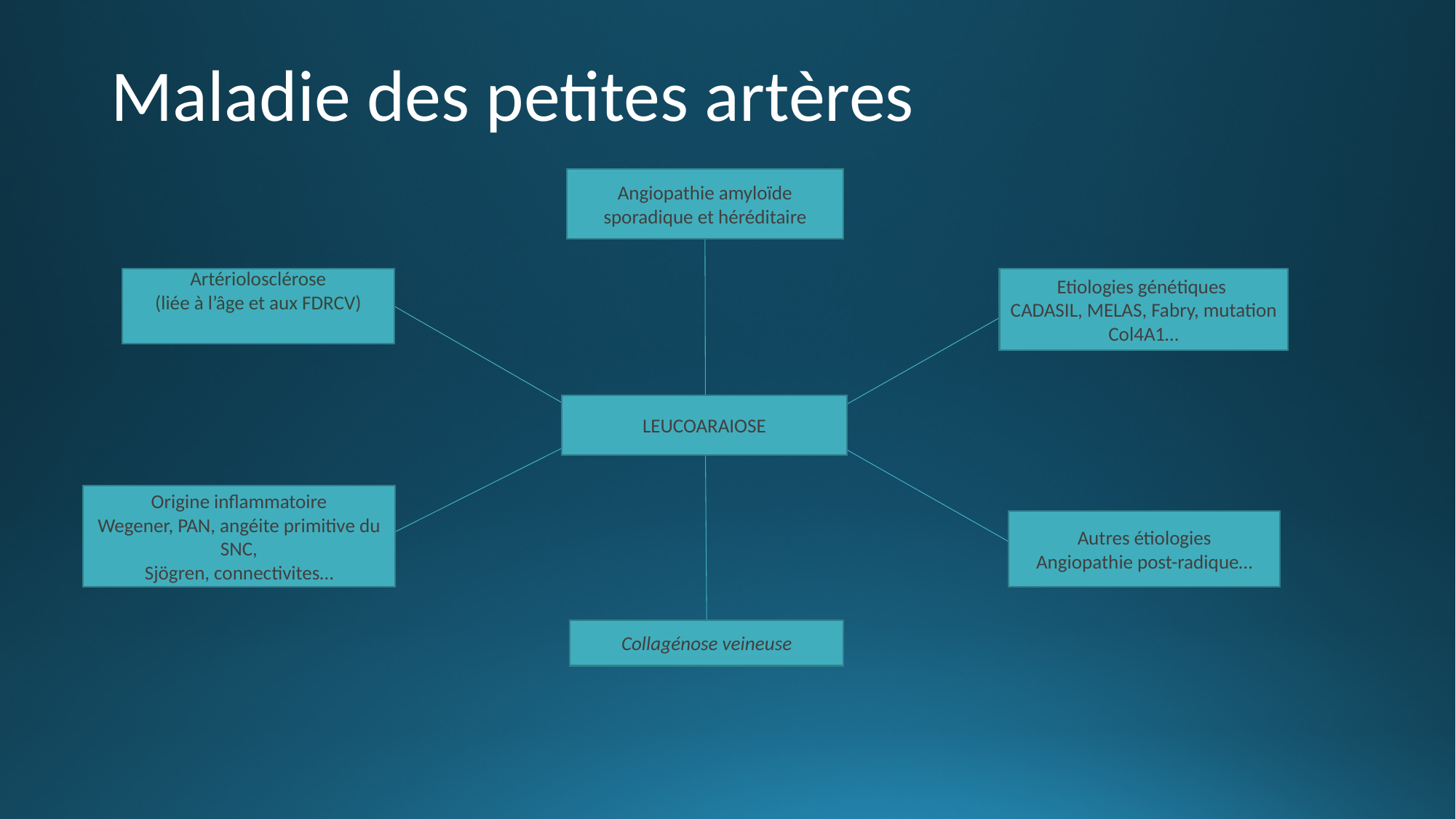

# Maladie des petites artères
Angiopathie amyloïde
sporadique et héréditaire
Artériolosclérose
(liée à l’âge et aux FDRCV)

Etiologies génétiques
CADASIL, MELAS, Fabry, mutation Col4A1…
LEUCOARAIOSE
Origine inflammatoire
Wegener, PAN, angéite primitive du SNC,
Sjögren, connectivites…
Autres étiologies
Angiopathie post-radique…
Collagénose veineuse